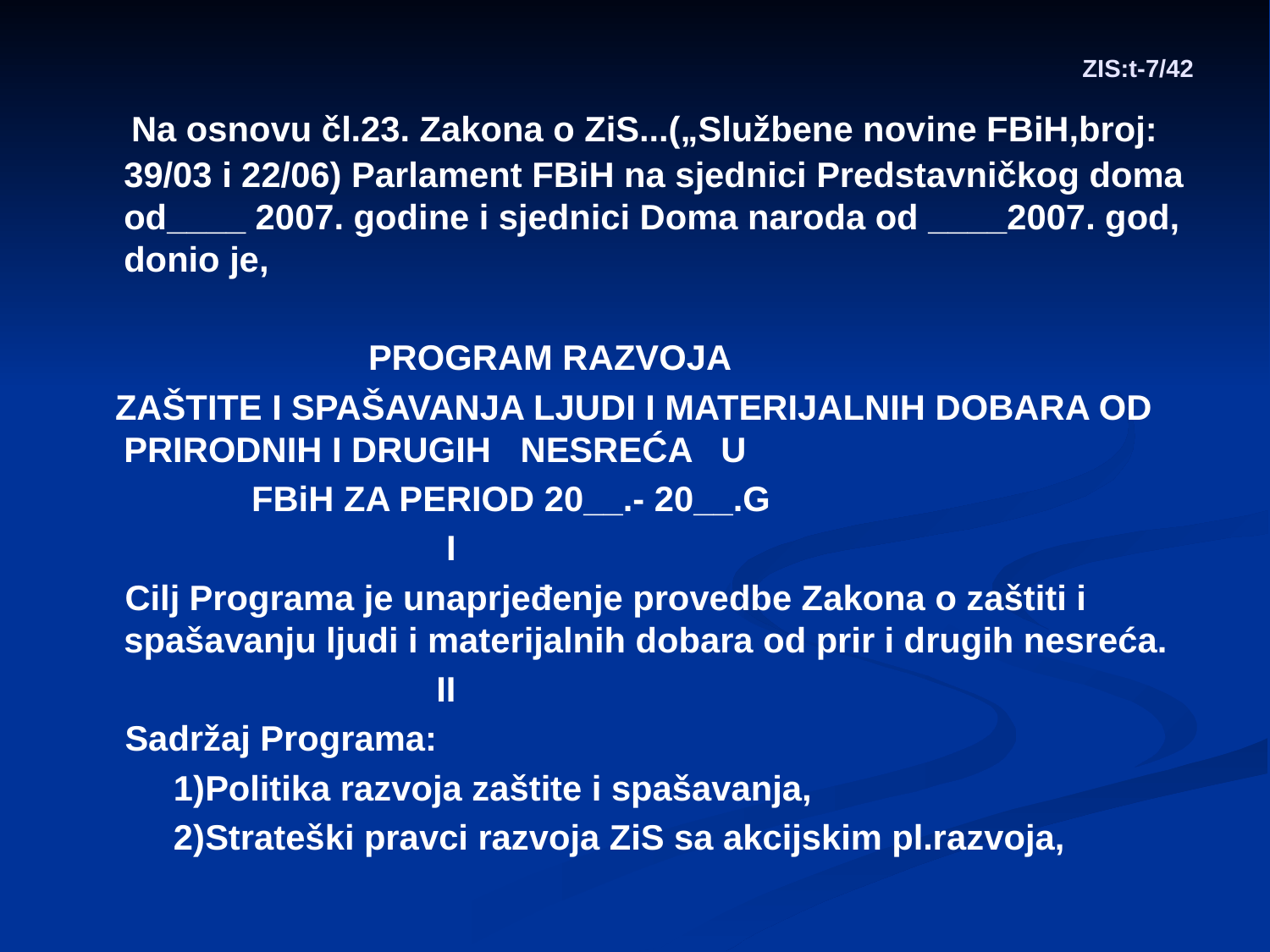

# ZIS:t-7/42
    Na osnovu čl.23. Zakona o ZiS...(„Službene novine FBiH,broj: 39/03 i 22/06) Parlament FBiH na sjednici Predstavničkog doma od____ 2007. godine i sjednici Doma naroda od ____2007. god, donio je,

                              PROGRAM RAZVOJA
    ZAŠTITE I SPAŠAVANJA LJUDI I MATERIJALNIH DOBARA OD PRIRODNIH I DRUGIH   NESREĆA   U
                  FBiH ZA PERIOD 20__.- 20__.G
                                      I
     Cilj Programa je unaprjeđenje provedbe Zakona o zaštiti i spašavanju ljudi i materijalnih dobara od prir i drugih nesreća.
                                     II
     Sadržaj Programa:
          1)Politika razvoja zaštite i spašavanja,
          2)Strateški pravci razvoja ZiS sa akcijskim pl.razvoja,